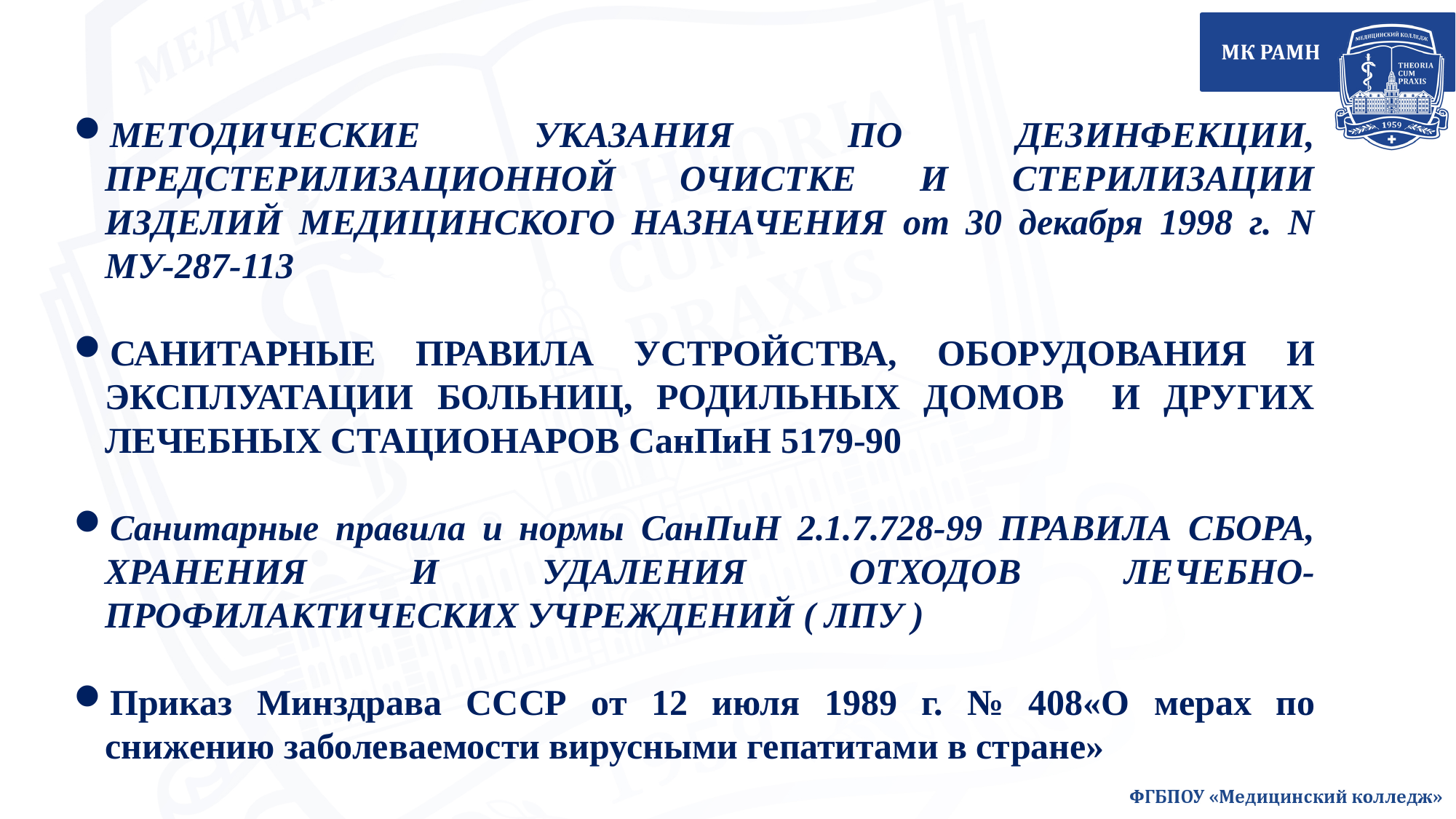

МЕТОДИЧЕСКИЕ УКАЗАНИЯ ПО ДЕЗИНФЕКЦИИ, ПРЕДСТЕРИЛИЗАЦИОННОЙ ОЧИСТКЕ И СТЕРИЛИЗАЦИИ ИЗДЕЛИЙ МЕДИЦИНСКОГО НАЗНАЧЕНИЯ от 30 декабря 1998 г. N МУ-287-113

САНИТАРНЫЕ ПРАВИЛА УСТРОЙСТВА, ОБОРУДОВАНИЯ И ЭКСПЛУАТАЦИИ БОЛЬНИЦ, РОДИЛЬНЫХ ДОМОВ  И ДРУГИХ ЛЕЧЕБНЫХ СТАЦИОНАРОВ СанПиН 5179-90

Санитарные правила и нормы СанПиН 2.1.7.728-99 ПРАВИЛА СБОРА, ХРАНЕНИЯ И УДАЛЕНИЯ ОТХОДОВ ЛЕЧЕБНО-ПРОФИЛАКТИЧЕСКИХ УЧРЕЖДЕНИЙ ( ЛПУ )

Приказ Минздрава СССР от 12 июля 1989 г. № 408«О мерах по снижению заболеваемости вирусными гепатитами в стране»